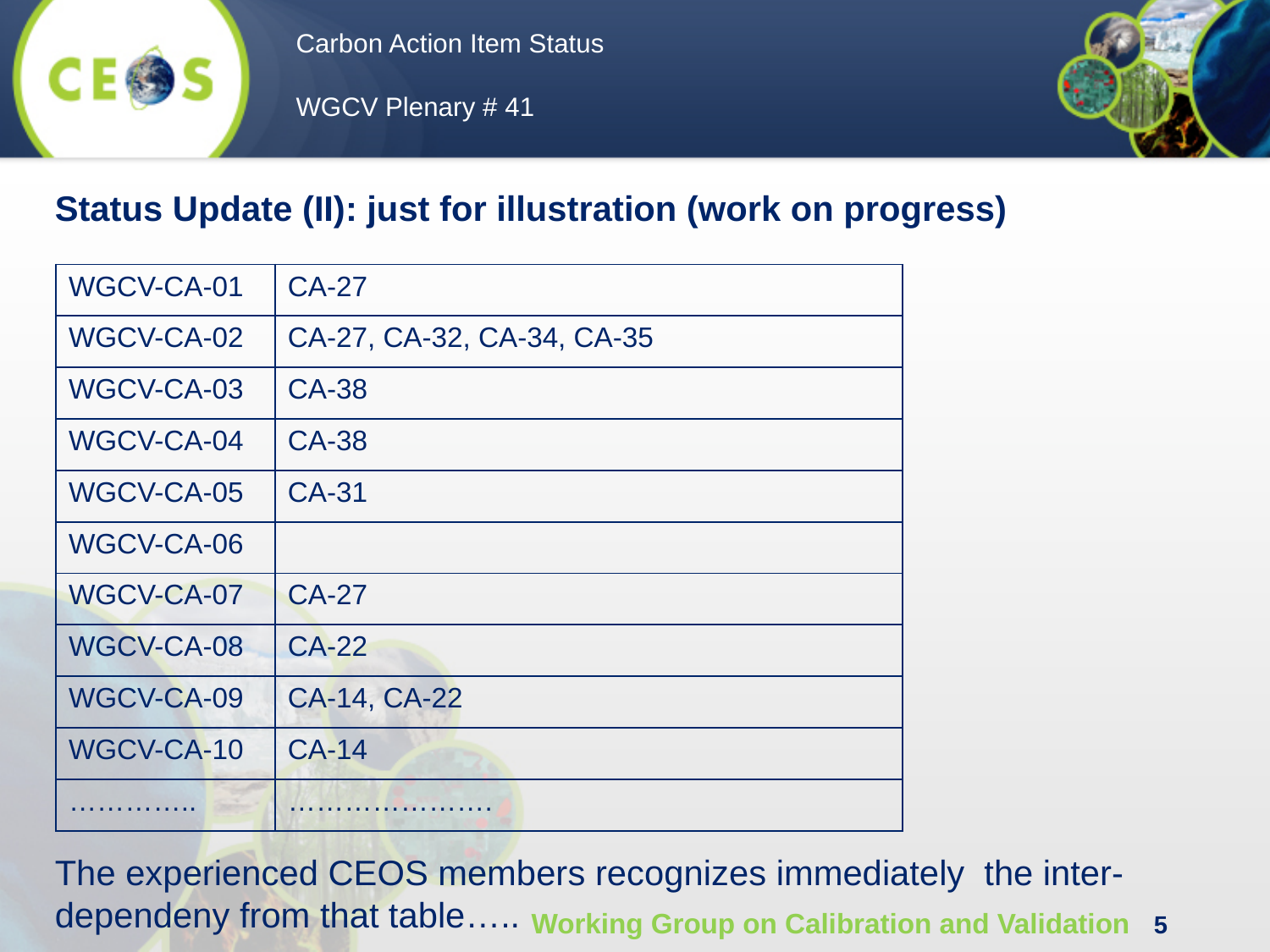

Carbon Action Item Status
WGCV Plenary # 41
Status Update (II): just for illustration (work on progress)

The experienced CEOS members recognizes immediately  the inter-dependeny from that table…..

| WGCV-CA-01 | CA-27 |
| --- | --- |
| WGCV-CA-02 | CA-27, CA-32, CA-34, CA-35 |
| WGCV-CA-03 | CA-38 |
| WGCV-CA-04 | CA-38 |
| WGCV-CA-05 | CA-31 |
| WGCV-CA-06 |  |
| WGCV-CA-07 | CA-27 |
| WGCV-CA-08 | CA-22 |
| WGCV-CA-09 | CA-14, CA-22 |
| WGCV-CA-10 | CA-14 |
| ………….. | …………………. |